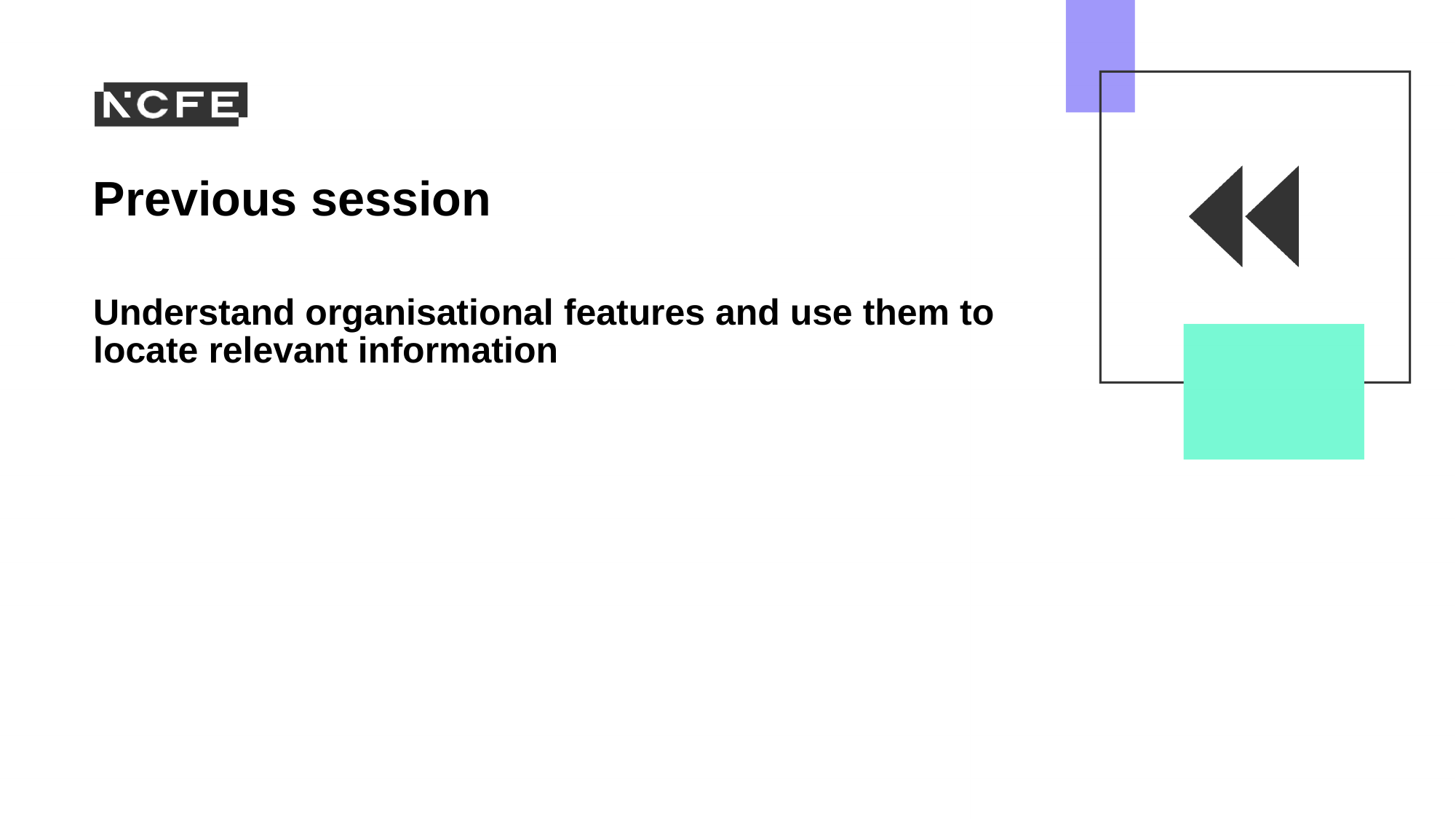

Understand organisational features and use them to locate relevant information